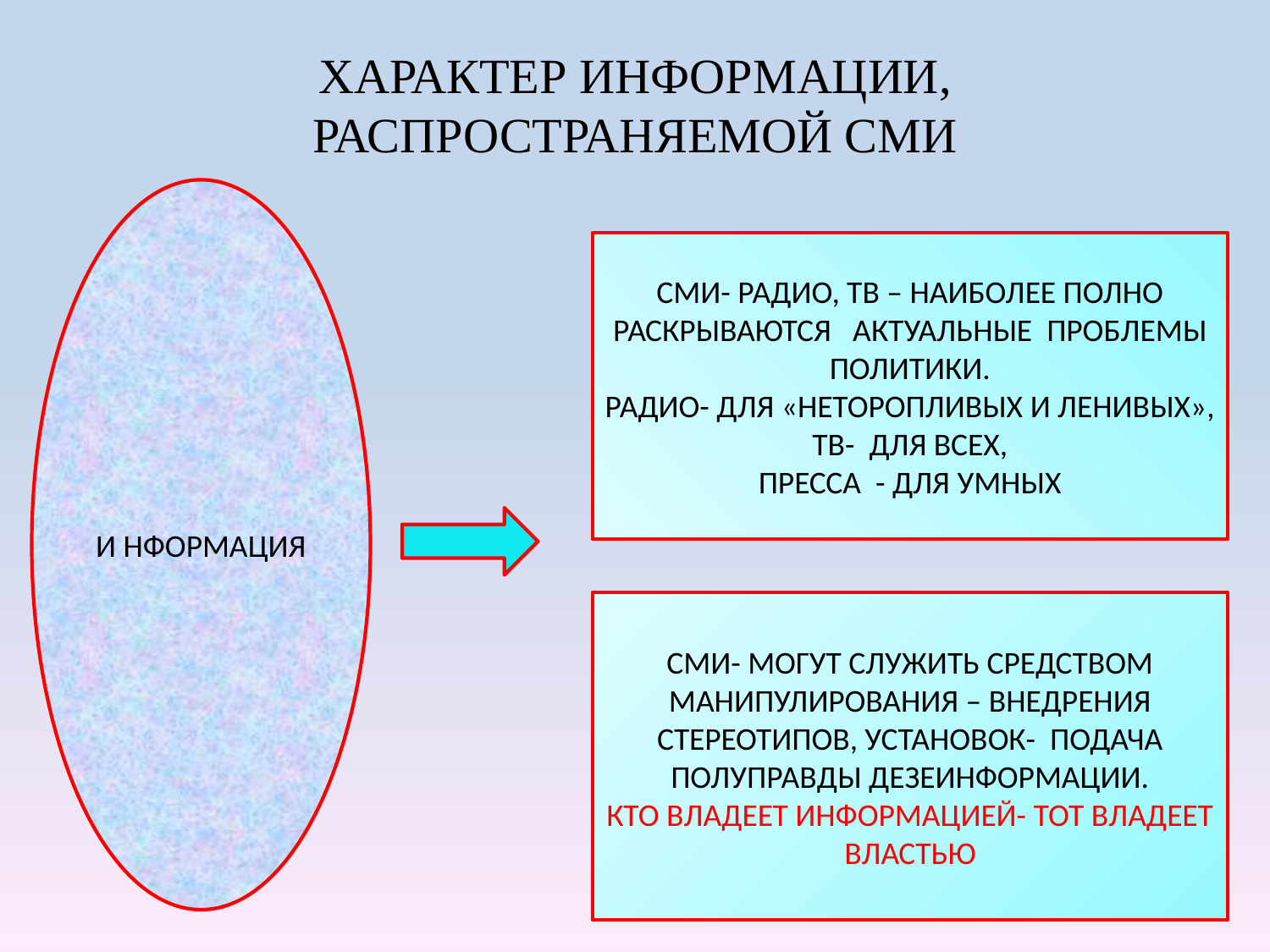

# ХАРАКТЕР ИНФОРМАЦИИ, РАСПРОСТРАНЯЕМОЙ СМИ
И НФОРМАЦИЯ
СМИ- РАДИО, ТВ – НАИБОЛЕЕ ПОЛНО РАСКРЫВАЮТСЯ   АКТУАЛЬНЫЕ  ПРОБЛЕМЫ ПОЛИТИКИ.
РАДИО- ДЛЯ «НЕТОРОПЛИВЫХ И ЛЕНИВЫХ»,
ТВ-  ДЛЯ ВСЕХ,
ПРЕССА  - ДЛЯ УМНЫХ

СМИ- МОГУТ СЛУЖИТЬ СРЕДСТВОМ МАНИПУЛИРОВАНИЯ – ВНЕДРЕНИЯ СТЕРЕОТИПОВ, УСТАНОВОК-  ПОДАЧА ПОЛУПРАВДЫ ДЕЗЕИНФОРМАЦИИ.
КТО ВЛАДЕЕТ ИНФОРМАЦИЕЙ- ТОТ ВЛАДЕЕТ
ВЛАСТЬЮ